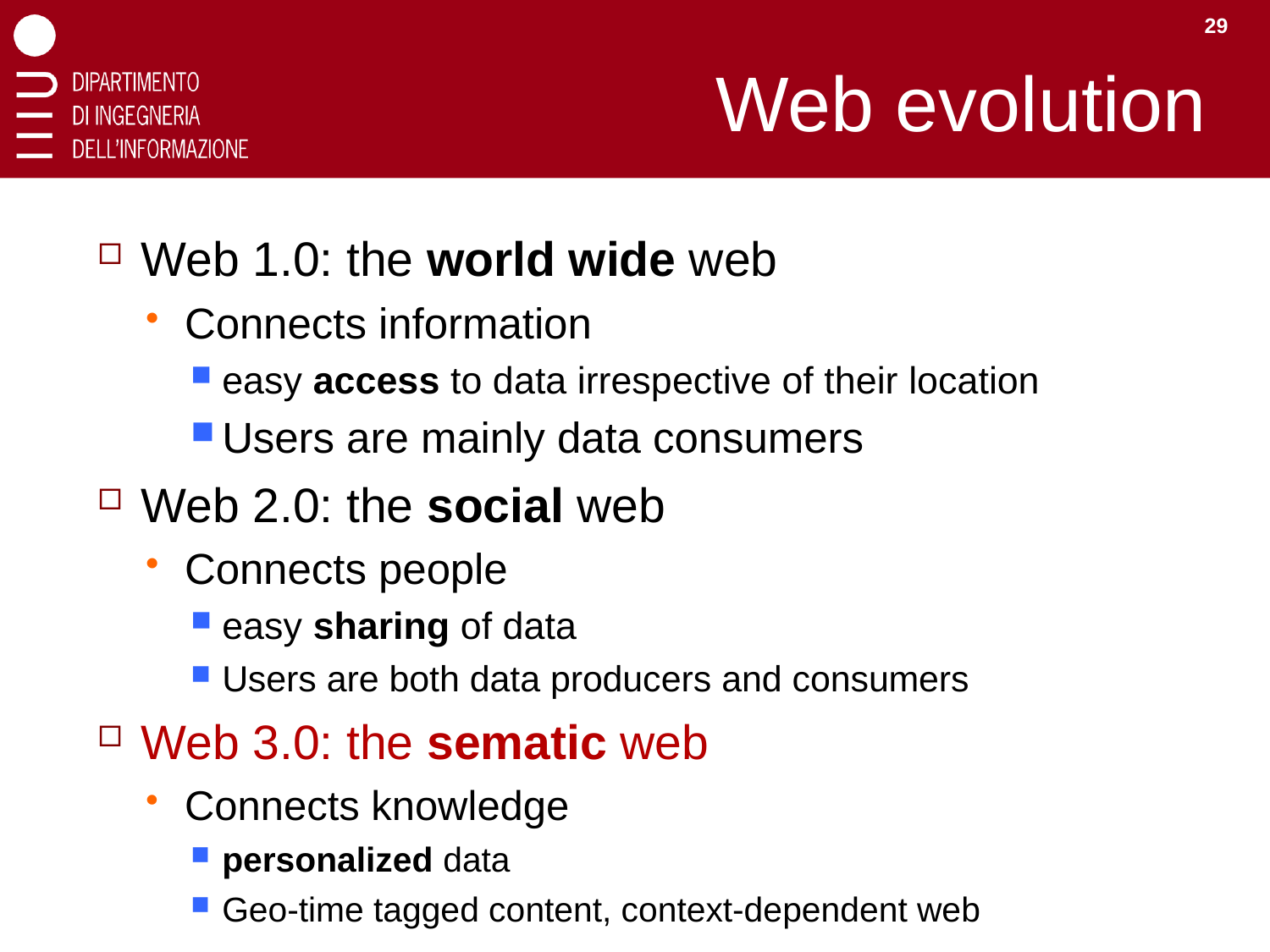

29
# Web evolution
Web 1.0: the world wide web
Connects information
easy access to data irrespective of their location
Users are mainly data consumers
Web 2.0: the social web
Connects people
easy sharing of data
Users are both data producers and consumers
Web 3.0: the sematic web
Connects knowledge
personalized data
Geo-time tagged content, context-dependent web